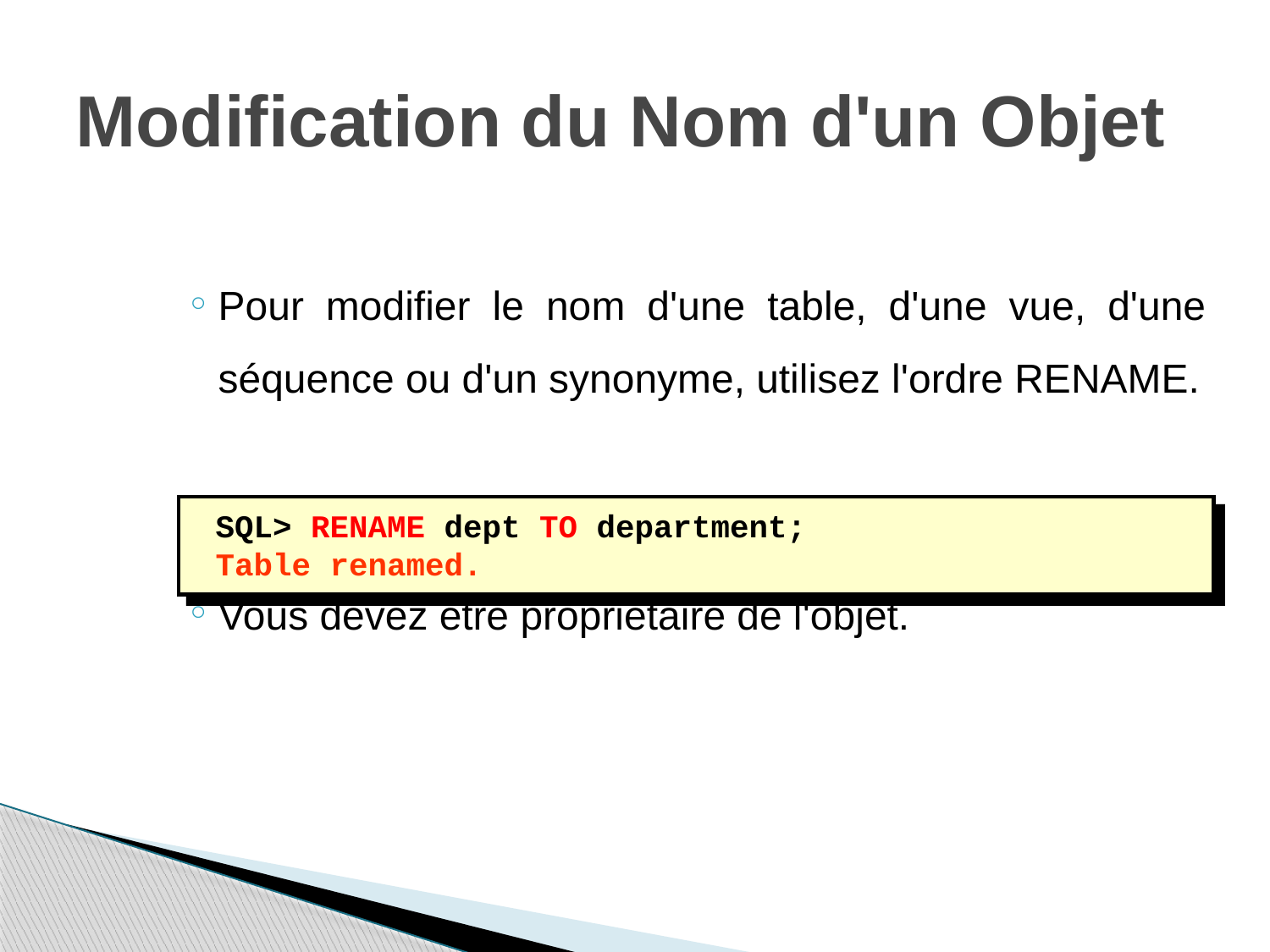

# Modification du Nom d'un Objet
Pour modifier le nom d'une table, d'une vue, d'une séquence ou d'un synonyme, utilisez l'ordre RENAME.

Vous devez être propriétaire de l'objet.
SQL> RENAME dept TO department;
Table renamed.